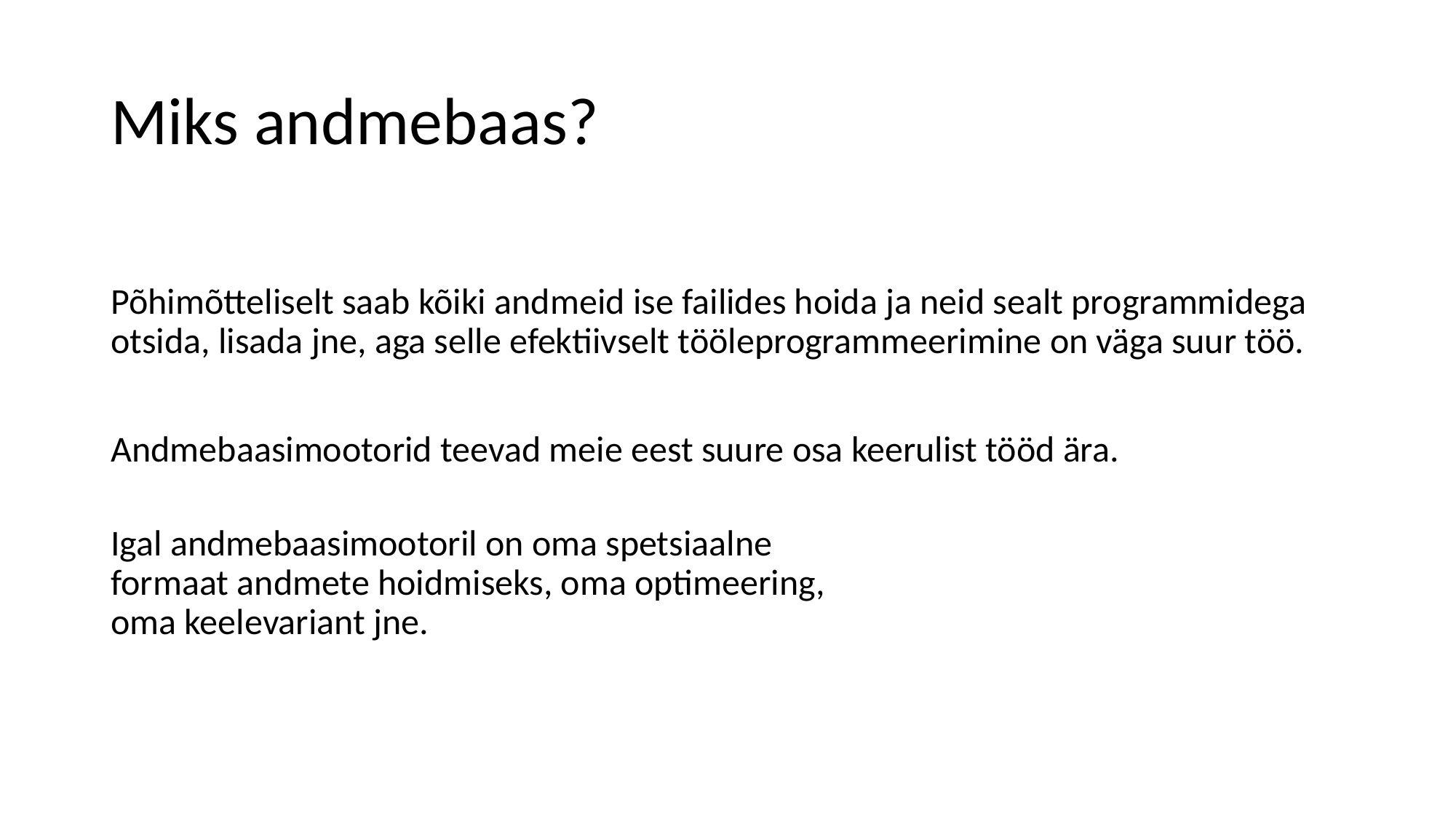

# Miks andmebaas?

Põhimõtteliselt saab kõiki andmeid ise failides hoida ja neid sealt programmidega otsida, lisada jne, aga selle efektiivselt tööleprogrammeerimine on väga suur töö.

Andmebaasimootorid teevad meie eest suure osa keerulist tööd ära.

Igal andmebaasimootoril on oma spetsiaalne
formaat andmete hoidmiseks, oma optimeering,
oma keelevariant jne.